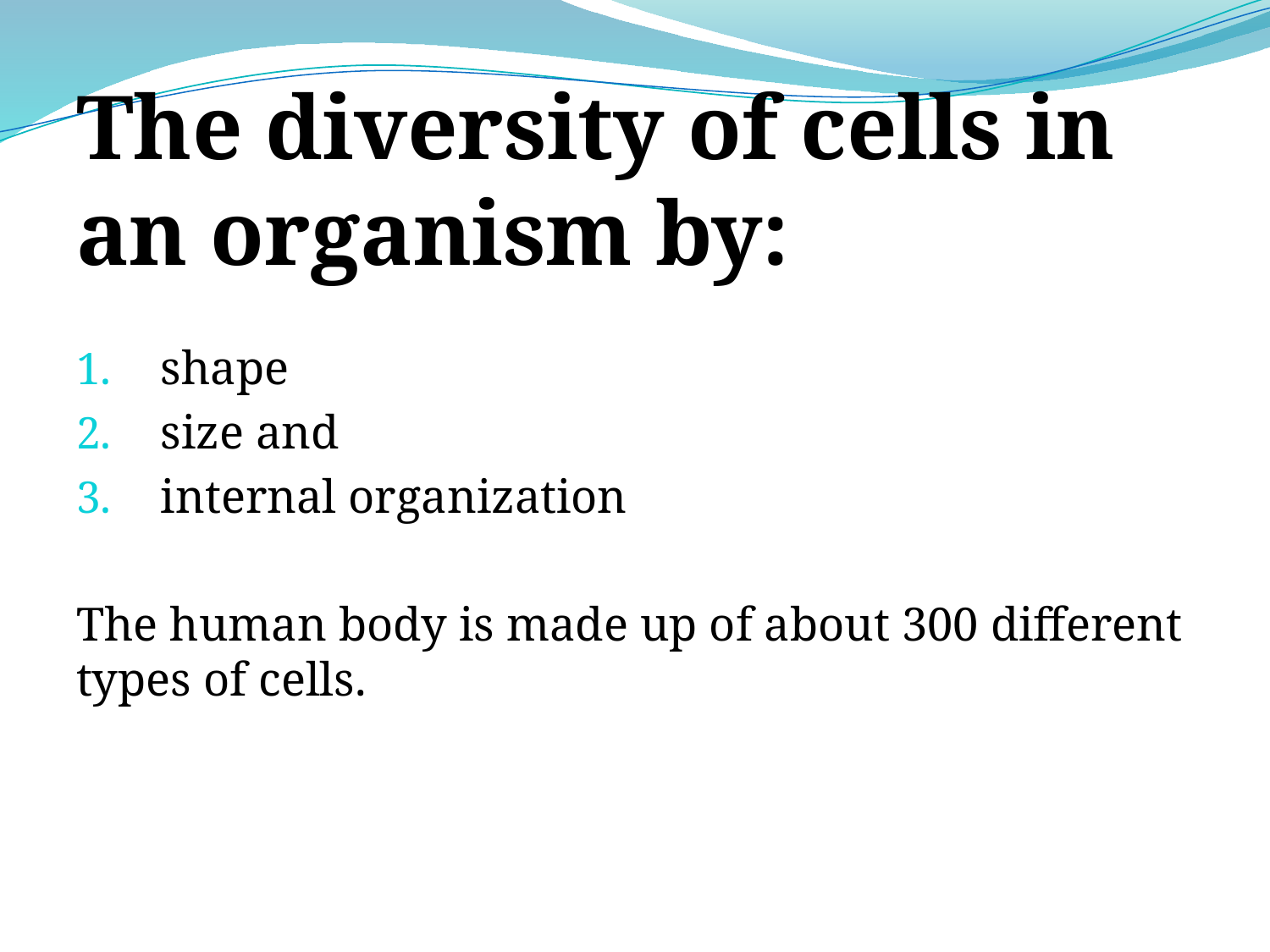

The diversity of cells in an organism by:

shape
size and
internal organization

The human body is made up of about 300 different types of cells.